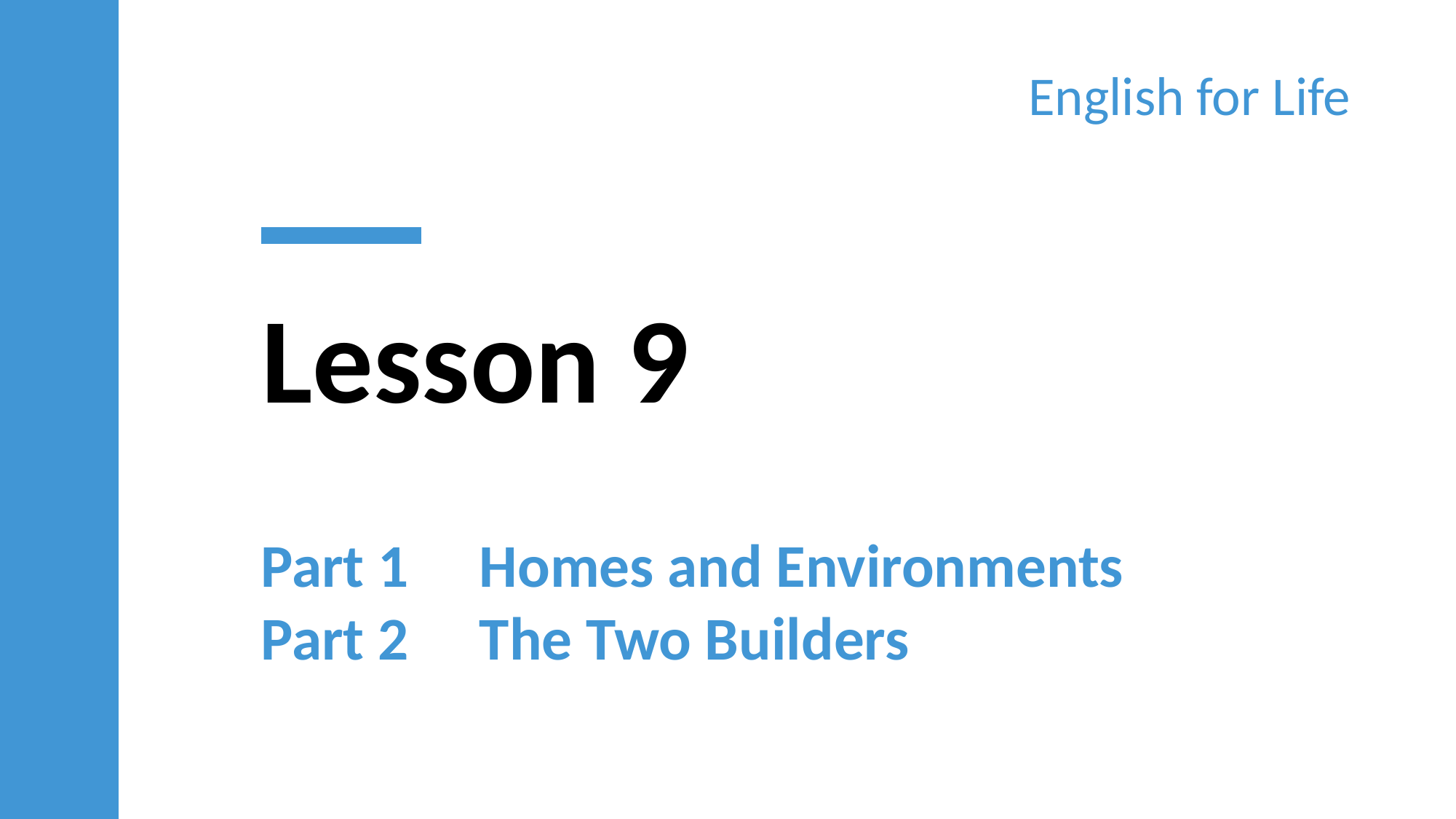

English for Life
Lesson 9
Part 1	Homes and Environments
Part 2	The Two Builders